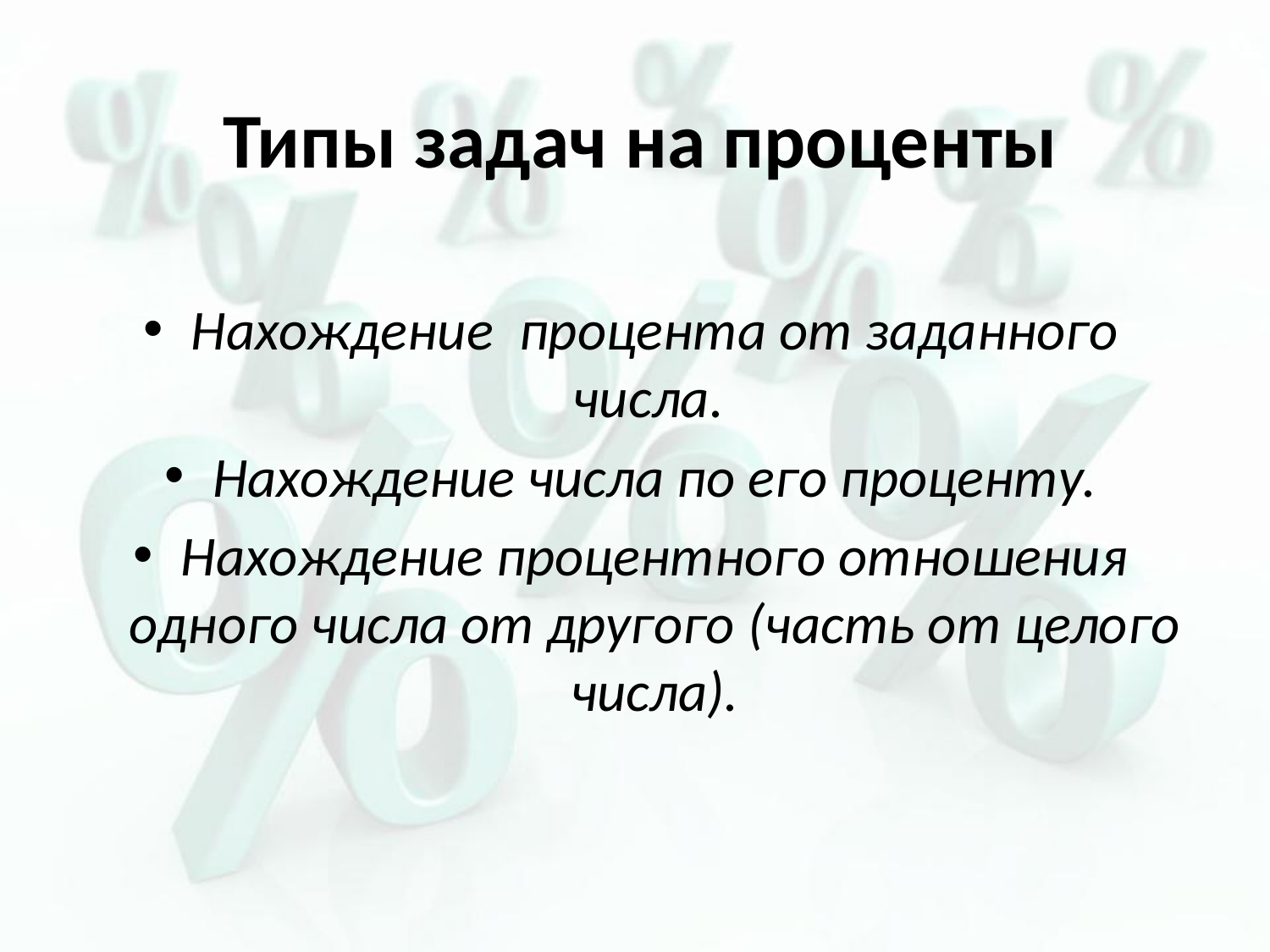

# Типы задач на проценты
Нахождение  процента от заданного числа.
Нахождение числа по его проценту.
Нахождение процентного отношения одного числа от другого (часть от целого числа).